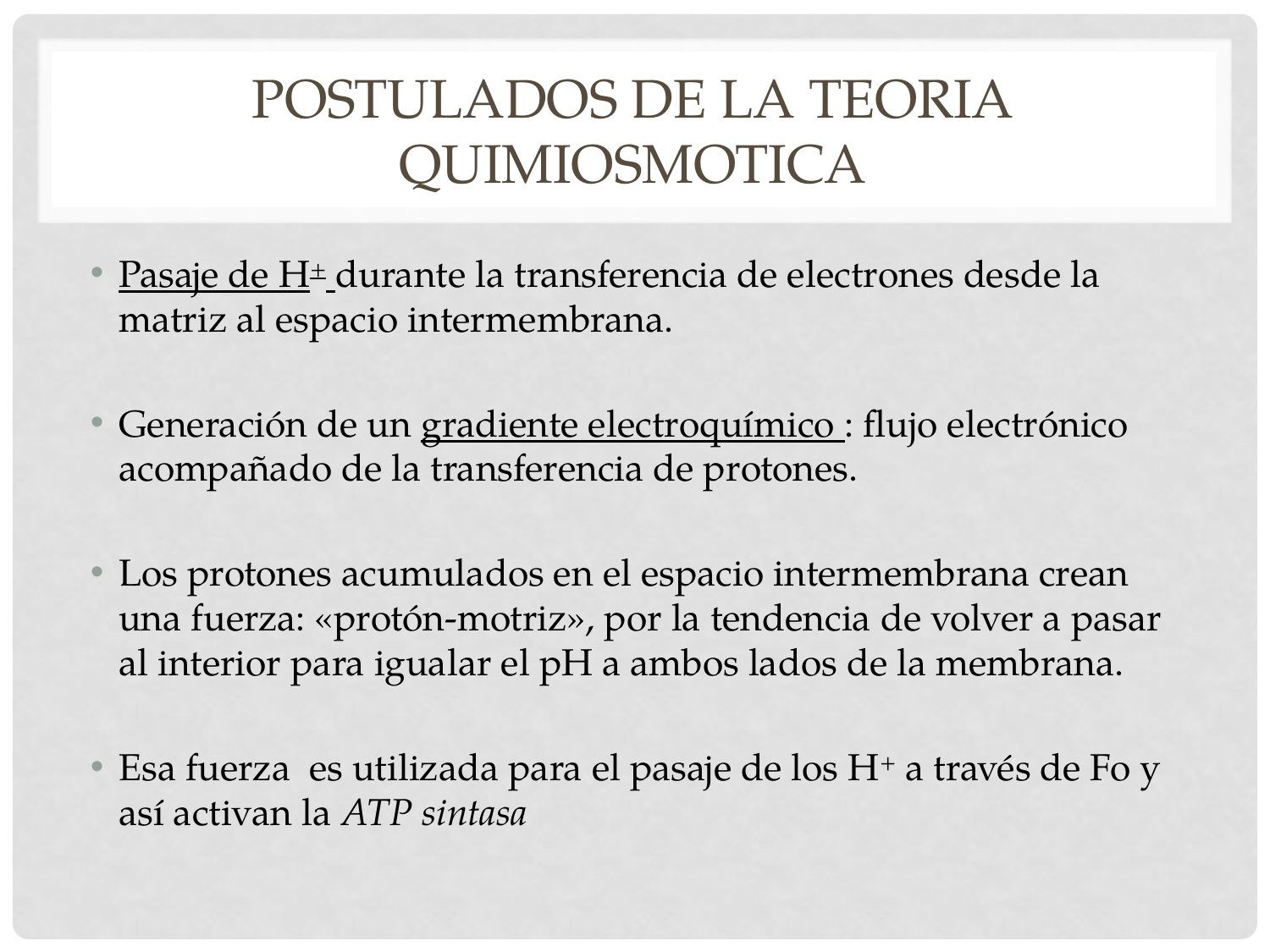

# POSTULADOS DE LA TEORIA QUIMIOSMOTICA
Pasaje de H+ durante la transferencia de electrones desde la matriz al espacio intermembrana.

Generación de un gradiente electroquímico : flujo electrónico acompañado de la transferencia de protones.

Los protones acumulados en el espacio intermembrana crean una fuerza: «protón-motriz», por la tendencia de volver a pasar al interior para igualar el pH a ambos lados de la membrana.

Esa fuerza  es utilizada para el pasaje de los H+ a través de Fo y así activan la ATP sintasa